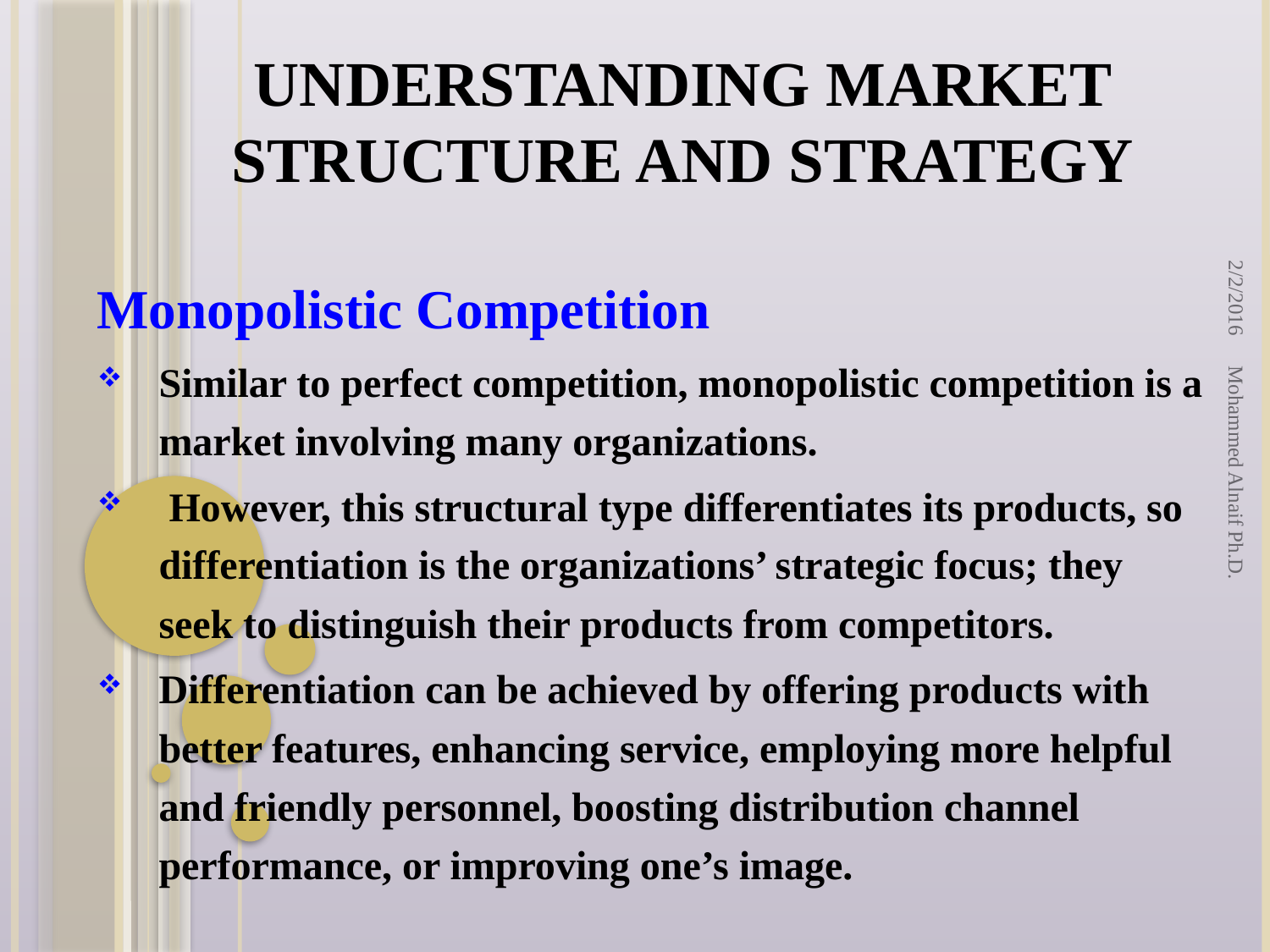

# Understanding Market Structure and Strategy
2/2/2016
Monopolistic Competition
Similar to perfect competition, monopolistic competition is a market involving many organizations.
 However, this structural type differentiates its products, so differentiation is the organizations’ strategic focus; they seek to distinguish their products from competitors.
Differentiation can be achieved by offering products with better features, enhancing service, employing more helpful and friendly personnel, boosting distribution channel performance, or improving one’s image.
Mohammed Alnaif Ph.D.